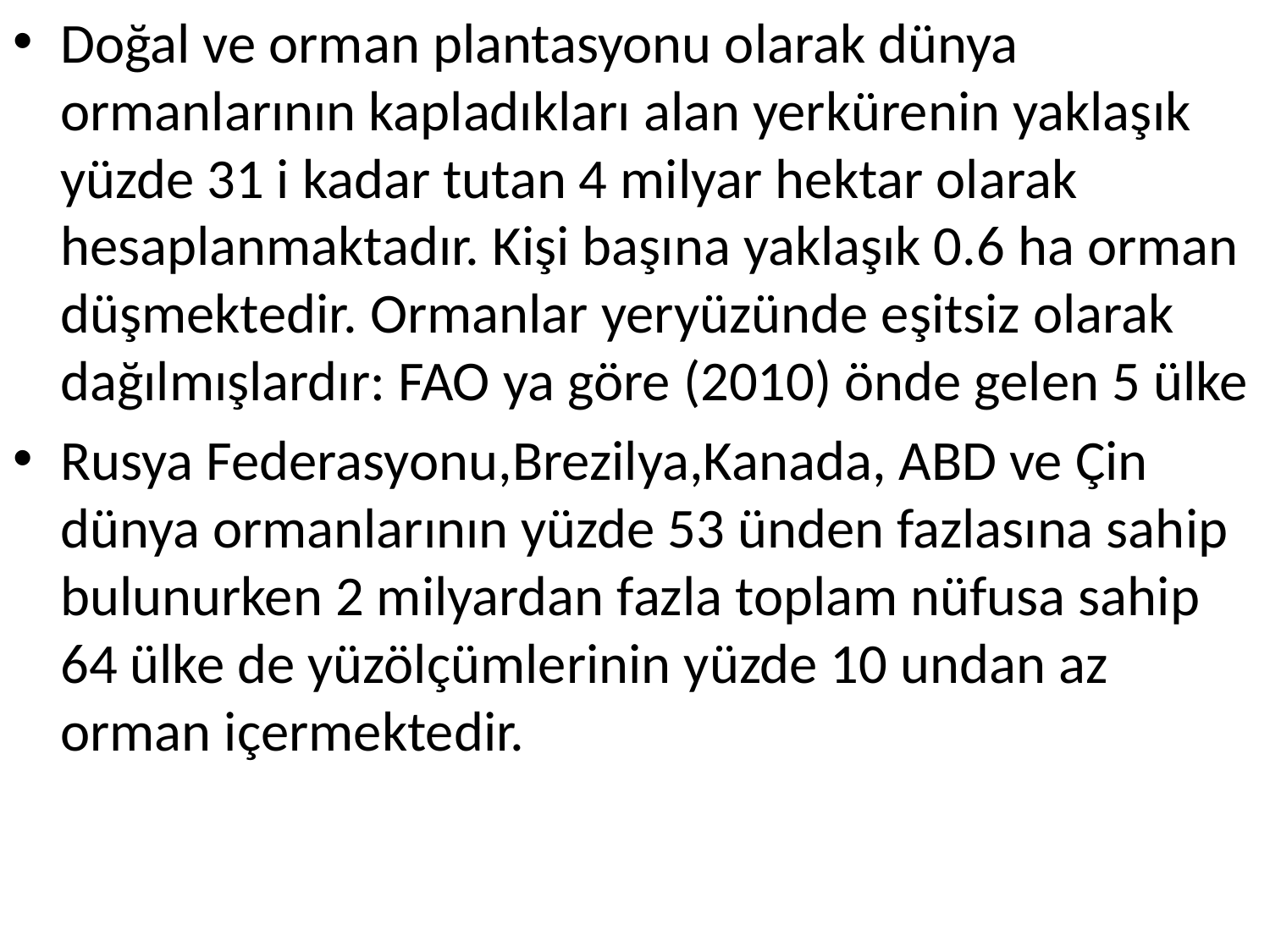

Doğal ve orman plantasyonu olarak dünya ormanlarının kapladıkları alan yerkürenin yaklaşık yüzde 31 i kadar tutan 4 milyar hektar olarak hesaplanmaktadır. Kişi başına yaklaşık 0.6 ha orman düşmektedir. Ormanlar yeryüzünde eşitsiz olarak dağılmışlardır: FAO ya göre (2010) önde gelen 5 ülke
Rusya Federasyonu,Brezilya,Kanada, ABD ve Çin dünya ormanlarının yüzde 53 ünden fazlasına sahip bulunurken 2 milyardan fazla toplam nüfusa sahip 64 ülke de yüzölçümlerinin yüzde 10 undan az orman içermektedir.